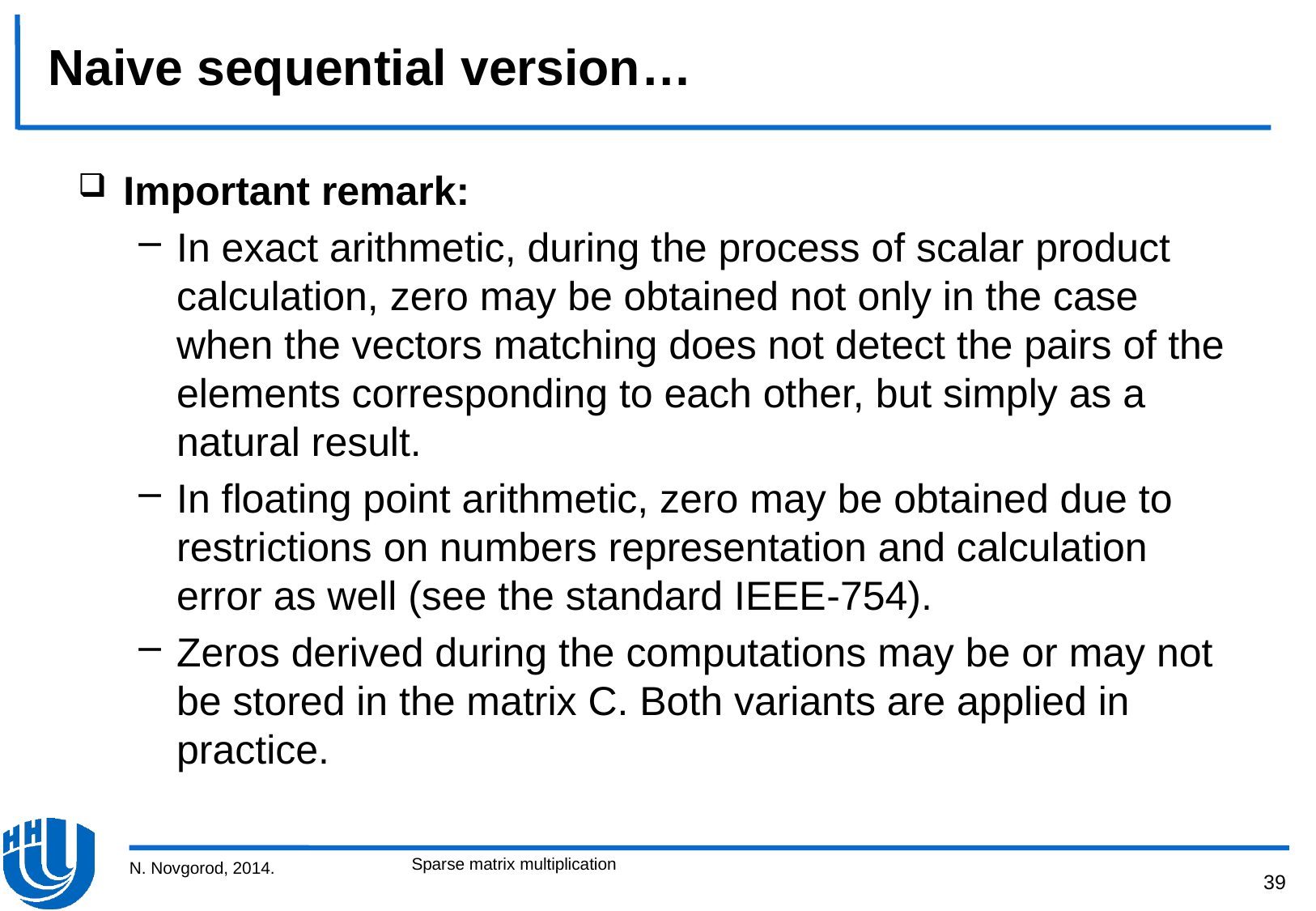

# Naive sequential version…
Important remark:
In exact arithmetic, during the process of scalar product calculation, zero may be obtained not only in the case when the vectors matching does not detect the pairs of the elements corresponding to each other, but simply as a natural result.
In floating point arithmetic, zero may be obtained due to restrictions on numbers representation and calculation error as well (see the standard IEEE-754).
Zeros derived during the computations may be or may not be stored in the matrix C. Both variants are applied in practice.
Sparse matrix multiplication
N. Novgorod, 2014.
39